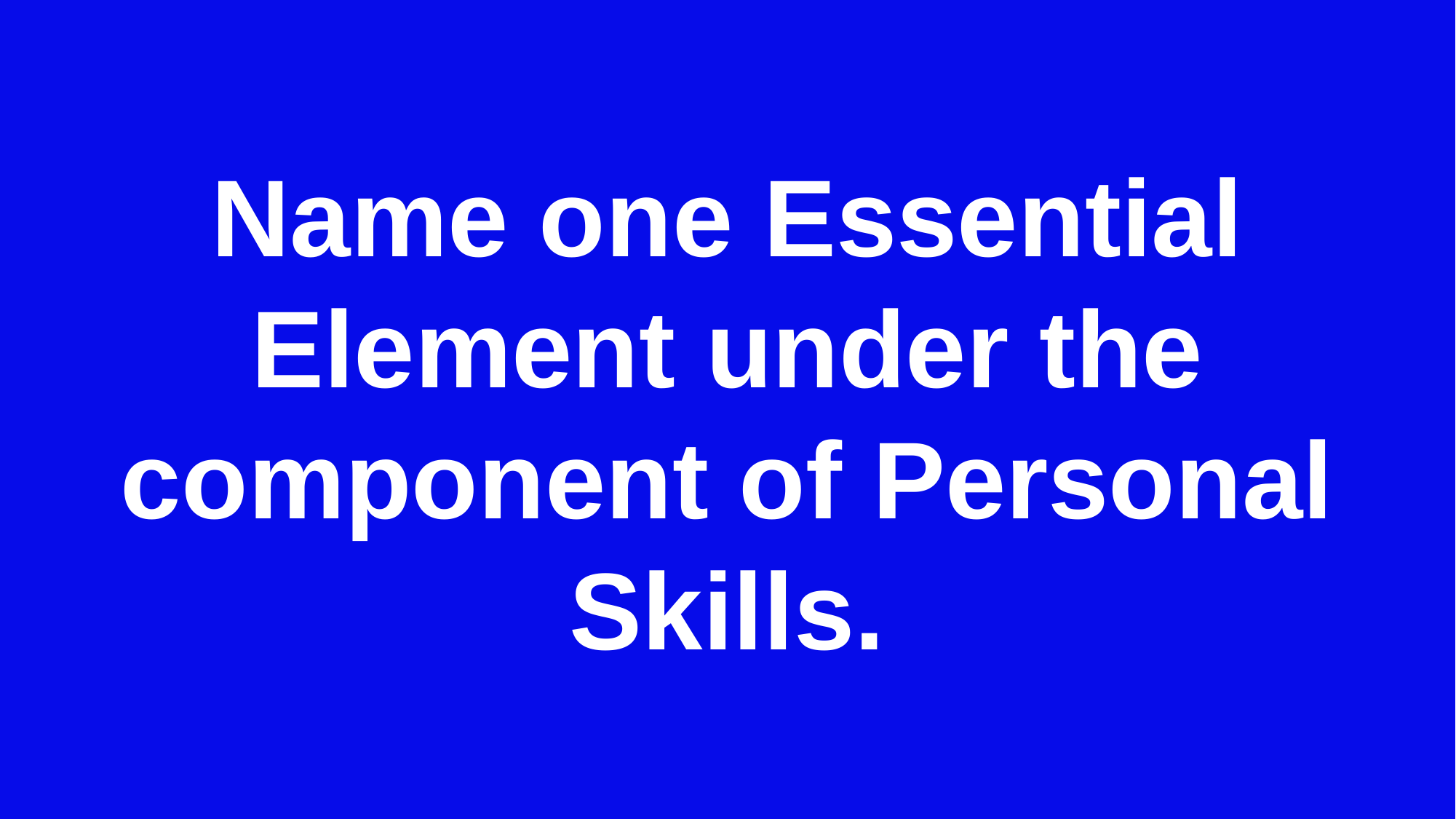

Name one Essential Element under the component of Personal Skills.